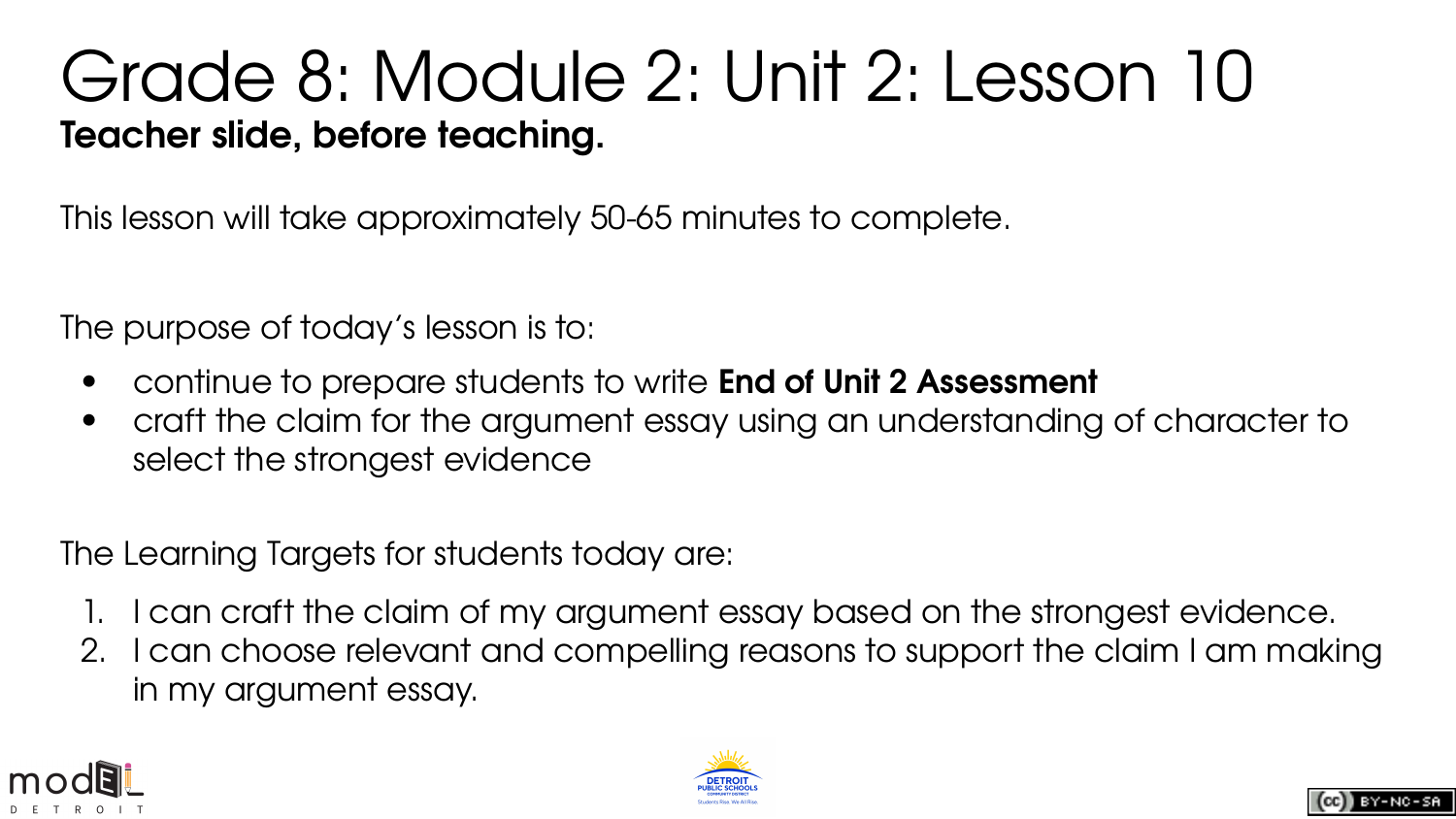

# Grade 8: Module 2: Unit 2: Lesson 10
Teacher slide, before teaching.
This lesson will take approximately 50-65 minutes to complete.

The purpose of today’s lesson is to:
continue to prepare students to write End of Unit 2 Assessment
craft the claim for the argument essay using an understanding of character to select the strongest evidence
The Learning Targets for students today are:
I can craft the claim of my argument essay based on the strongest evidence.
I can choose relevant and compelling reasons to support the claim I am making in my argument essay.